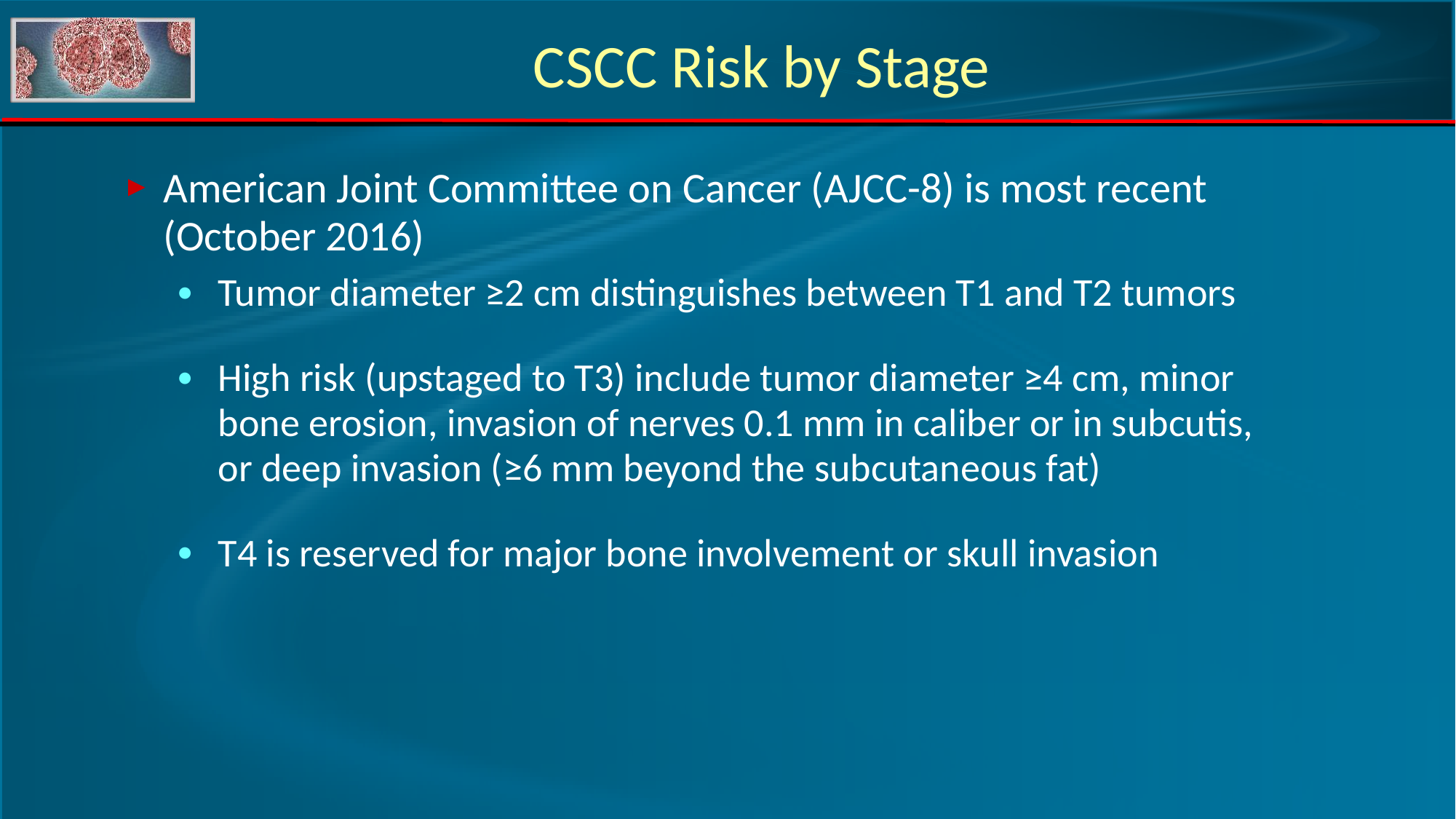

# CSCC Risk by Stage
American Joint Committee on Cancer (AJCC-8) is most recent (October 2016)
Tumor diameter ≥2 cm distinguishes between T1 and T2 tumors
High risk (upstaged to T3) include tumor diameter ≥4 cm, minor bone erosion, invasion of nerves 0.1 mm in caliber or in subcutis, or deep invasion (≥6 mm beyond the subcutaneous fat)
T4 is reserved for major bone involvement or skull invasion